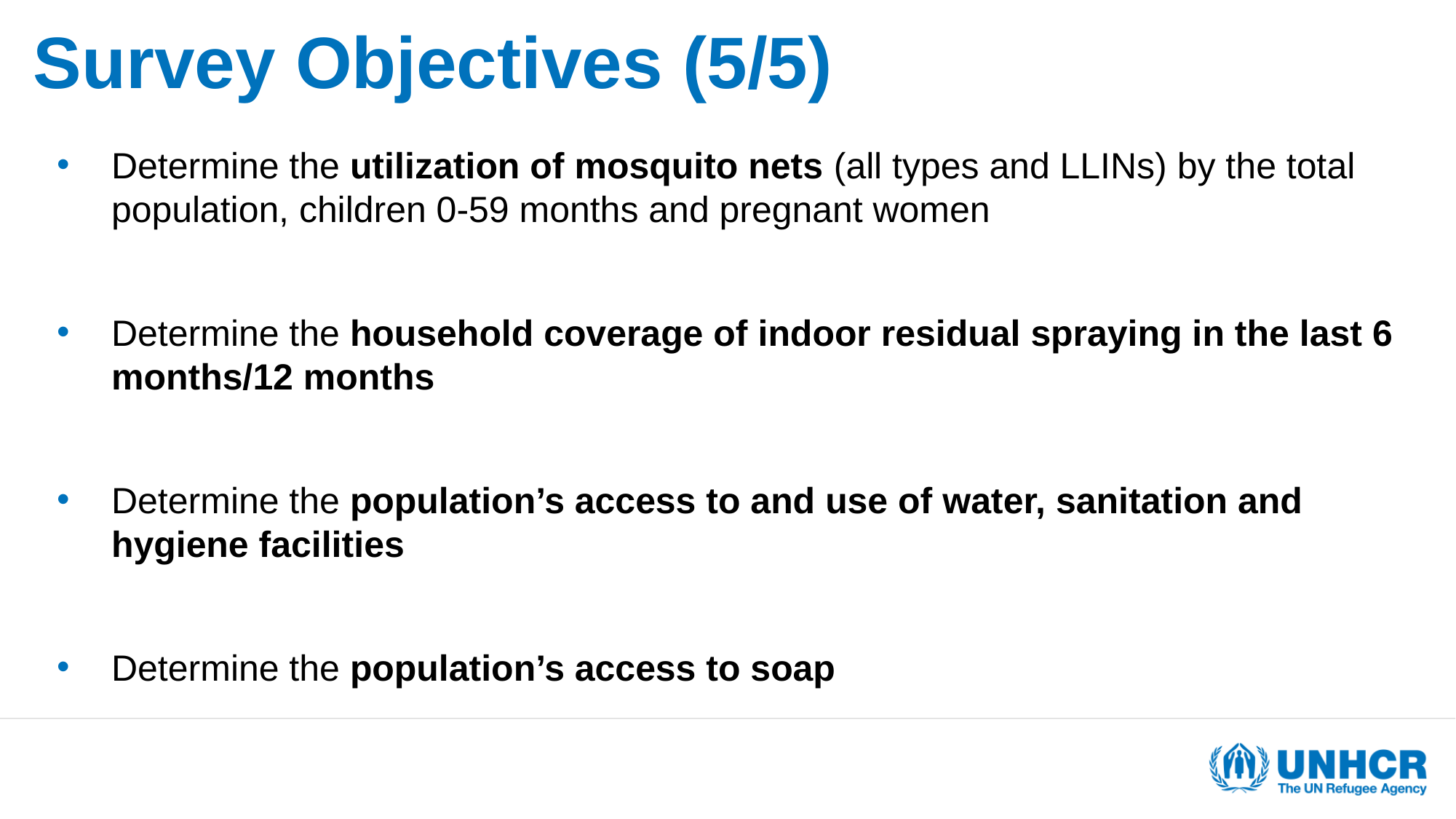

# Survey Objectives (5/5)
Determine the utilization of mosquito nets (all types and LLINs) by the total population, children 0-59 months and pregnant women

Determine the household coverage of indoor residual spraying in the last 6 months/12 months

Determine the population’s access to and use of water, sanitation and hygiene facilities

Determine the population’s access to soap